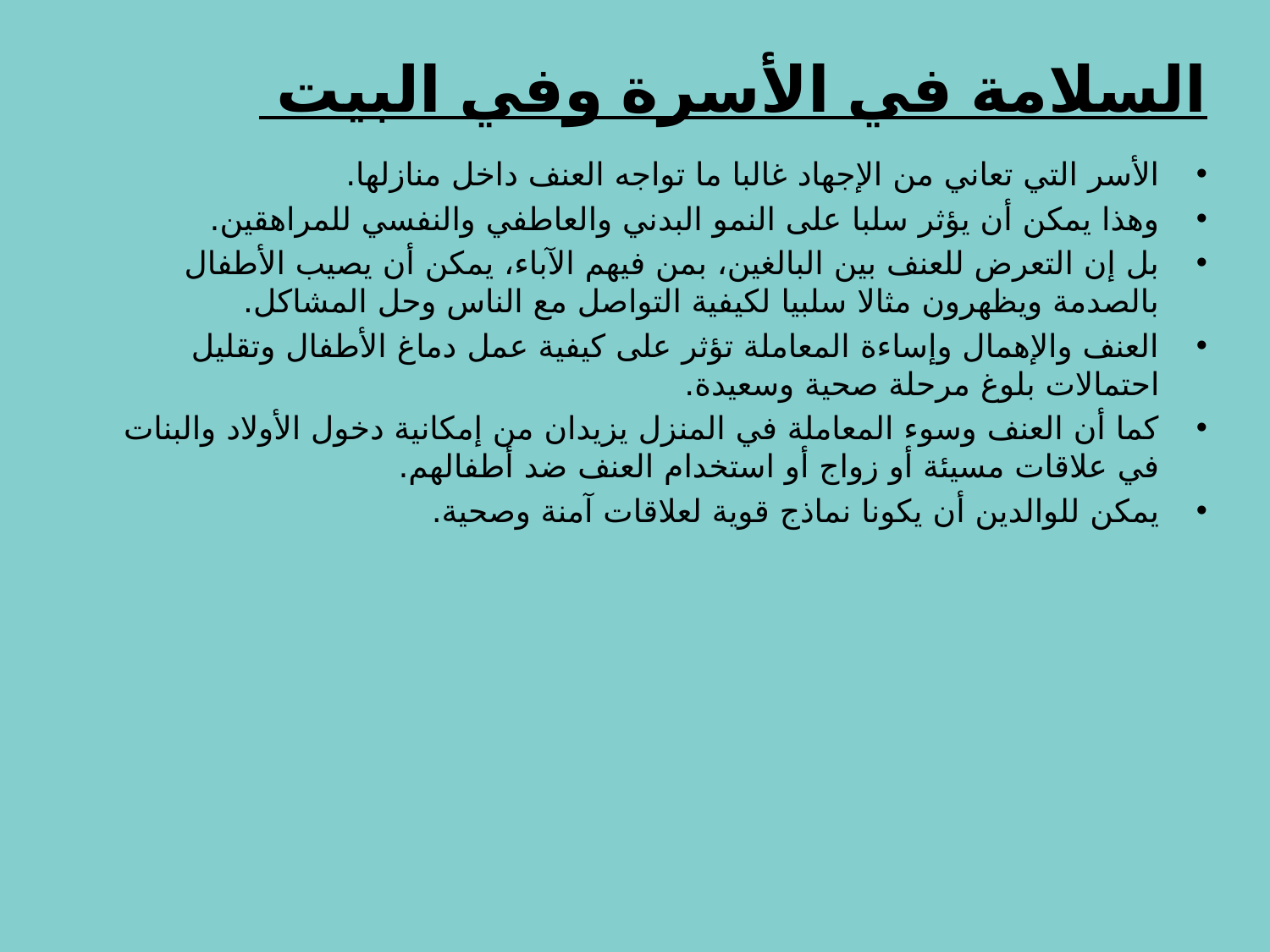

# السلامة في الأسرة وفي البيت
الأسر التي تعاني من الإجهاد غالبا ما تواجه العنف داخل منازلها.
وهذا يمكن أن يؤثر سلبا على النمو البدني والعاطفي والنفسي للمراهقين.
بل إن التعرض للعنف بين البالغين، بمن فيهم الآباء، يمكن أن يصيب الأطفال بالصدمة ويظهرون مثالا سلبيا لكيفية التواصل مع الناس وحل المشاكل.
العنف والإهمال وإساءة المعاملة تؤثر على كيفية عمل دماغ الأطفال وتقليل احتمالات بلوغ مرحلة صحية وسعيدة.
كما أن العنف وسوء المعاملة في المنزل يزيدان من إمكانية دخول الأولاد والبنات في علاقات مسيئة أو زواج أو استخدام العنف ضد أطفالهم.
يمكن للوالدين أن يكونا نماذج قوية لعلاقات آمنة وصحية.